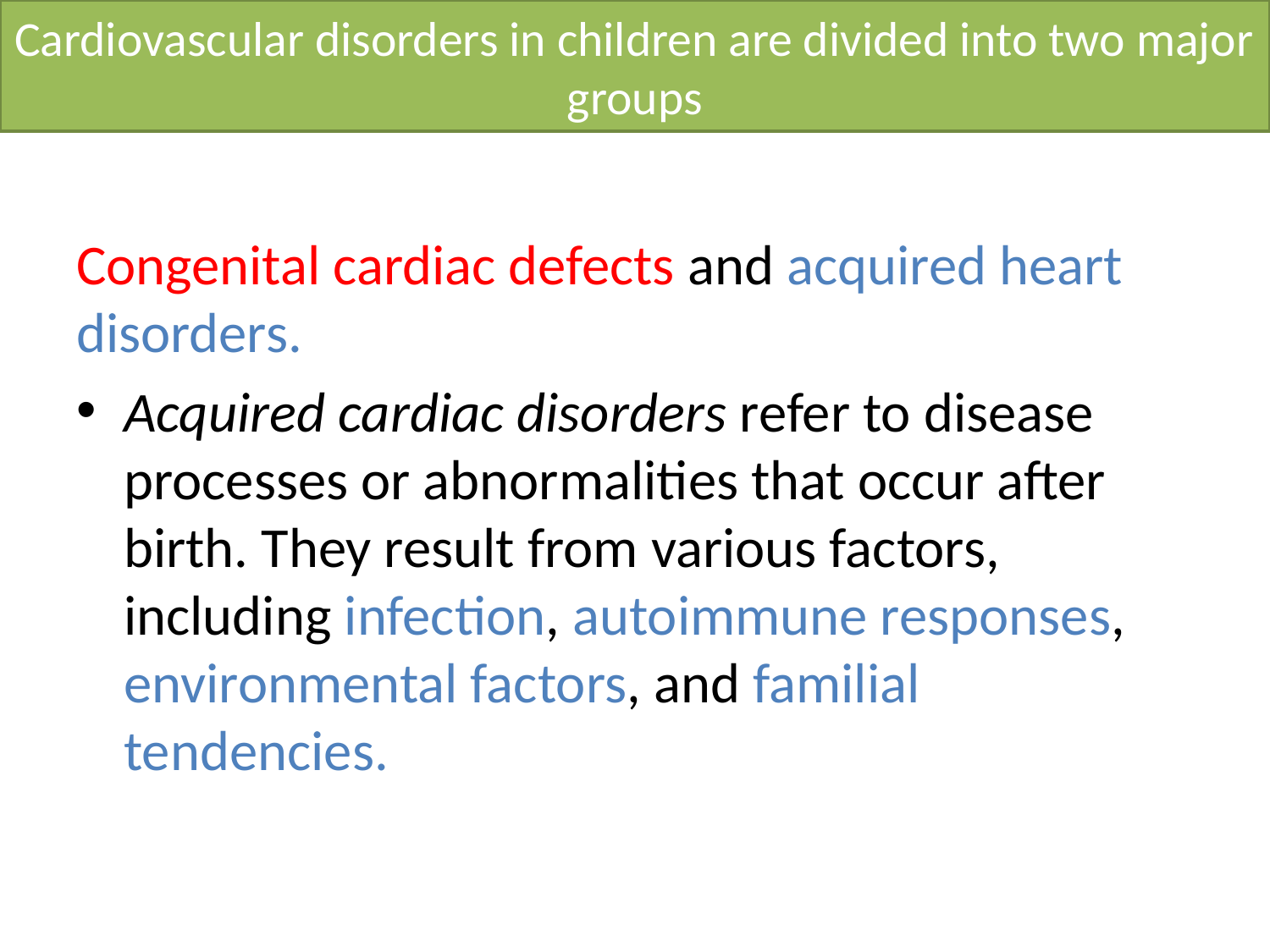

# Cardiovascular disorders in children are divided into two major groups
Congenital cardiac defects and acquired heart disorders.
Acquired cardiac disorders refer to disease processes or abnormalities that occur after birth. They result from various factors, including infection, autoimmune responses, environmental factors, and familial tendencies.